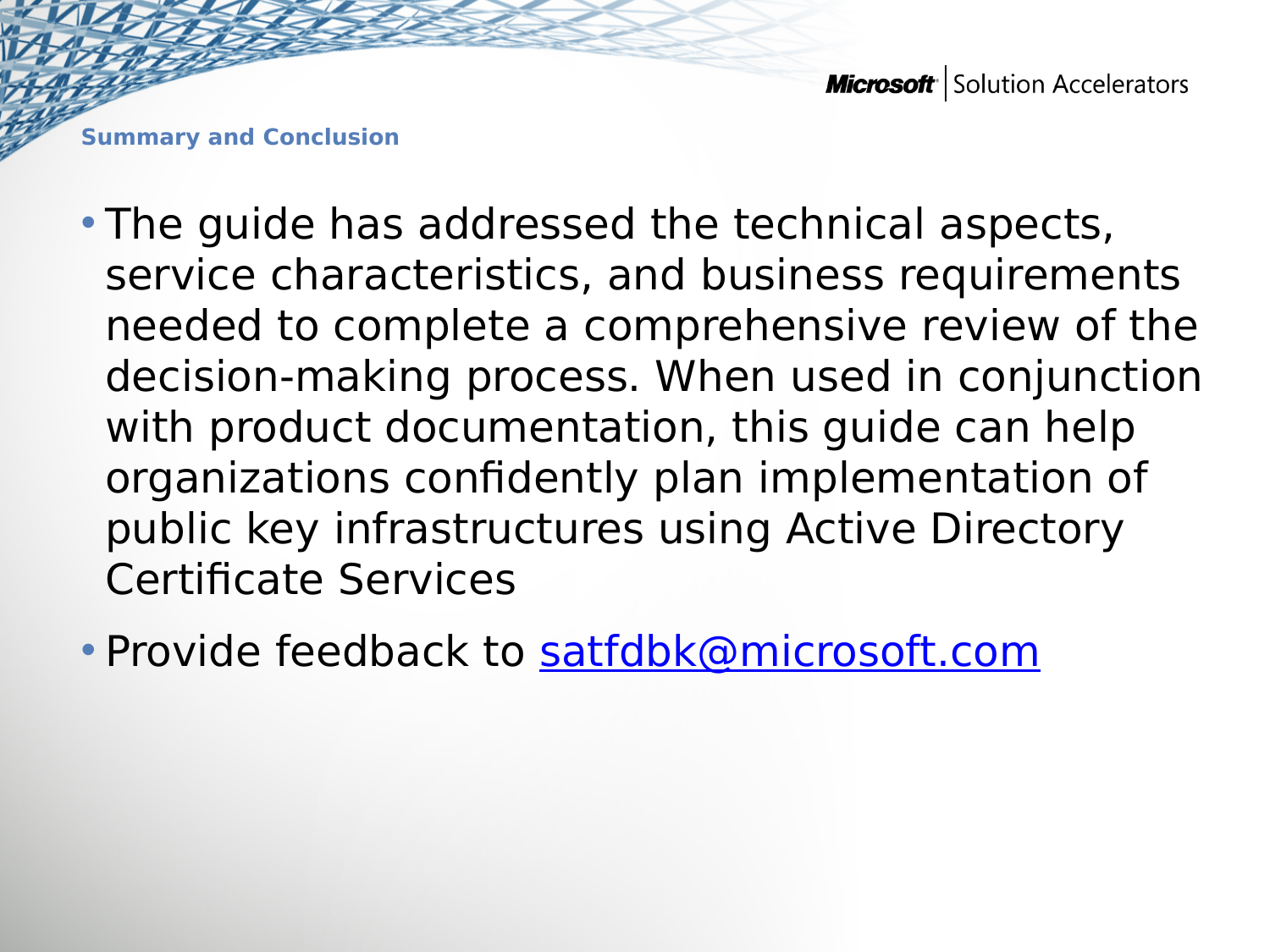

# Summary and Conclusion
The guide has addressed the technical aspects, service characteristics, and business requirements needed to complete a comprehensive review of the decision-making process. When used in conjunction with product documentation, this guide can help organizations confidently plan implementation of public key infrastructures using Active Directory Certificate Services
Provide feedback to satfdbk@microsoft.com